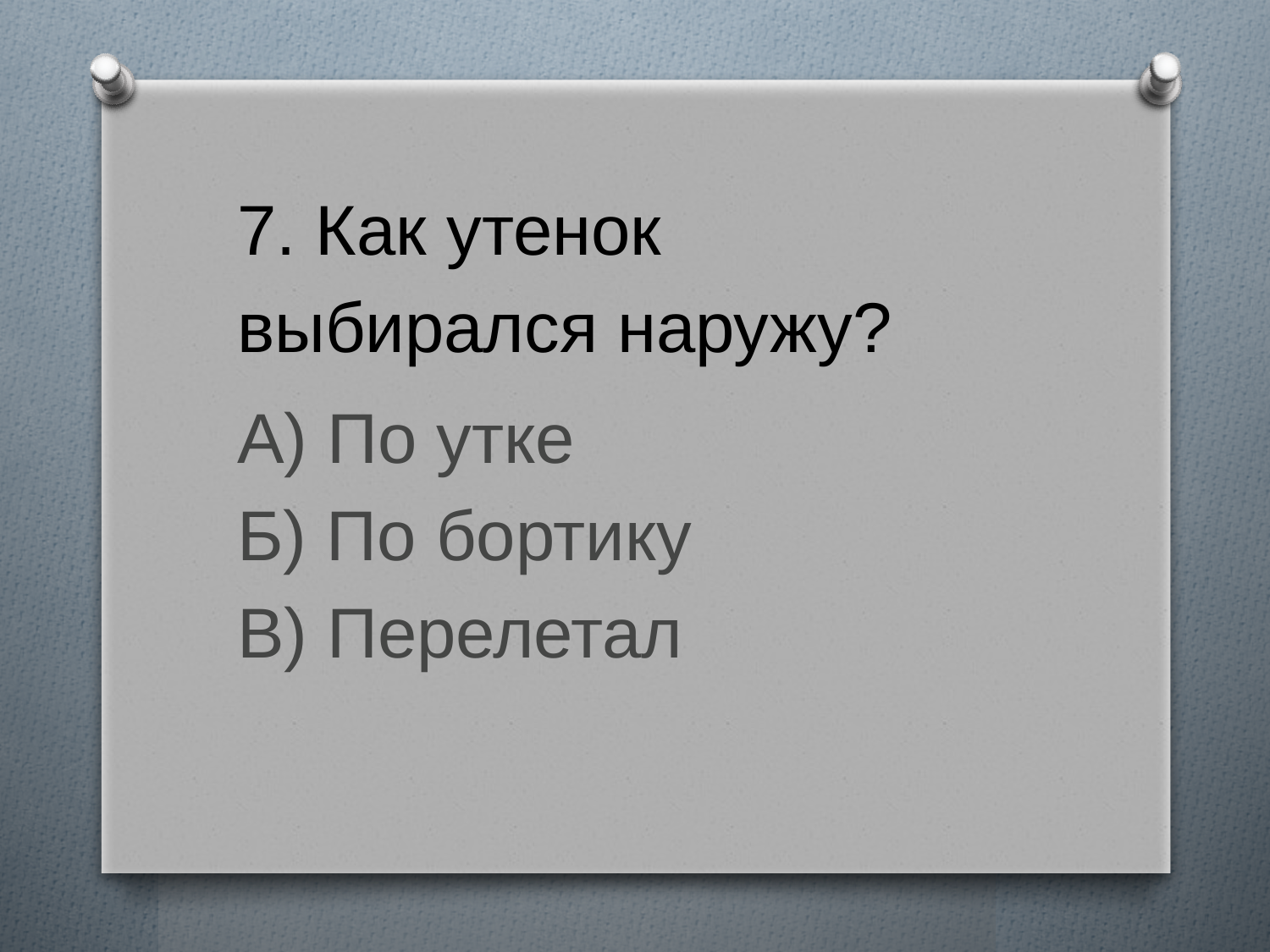

7. Как утенок выбирался наружу?
А) По утке
Б) По бортику
В) Перелетал